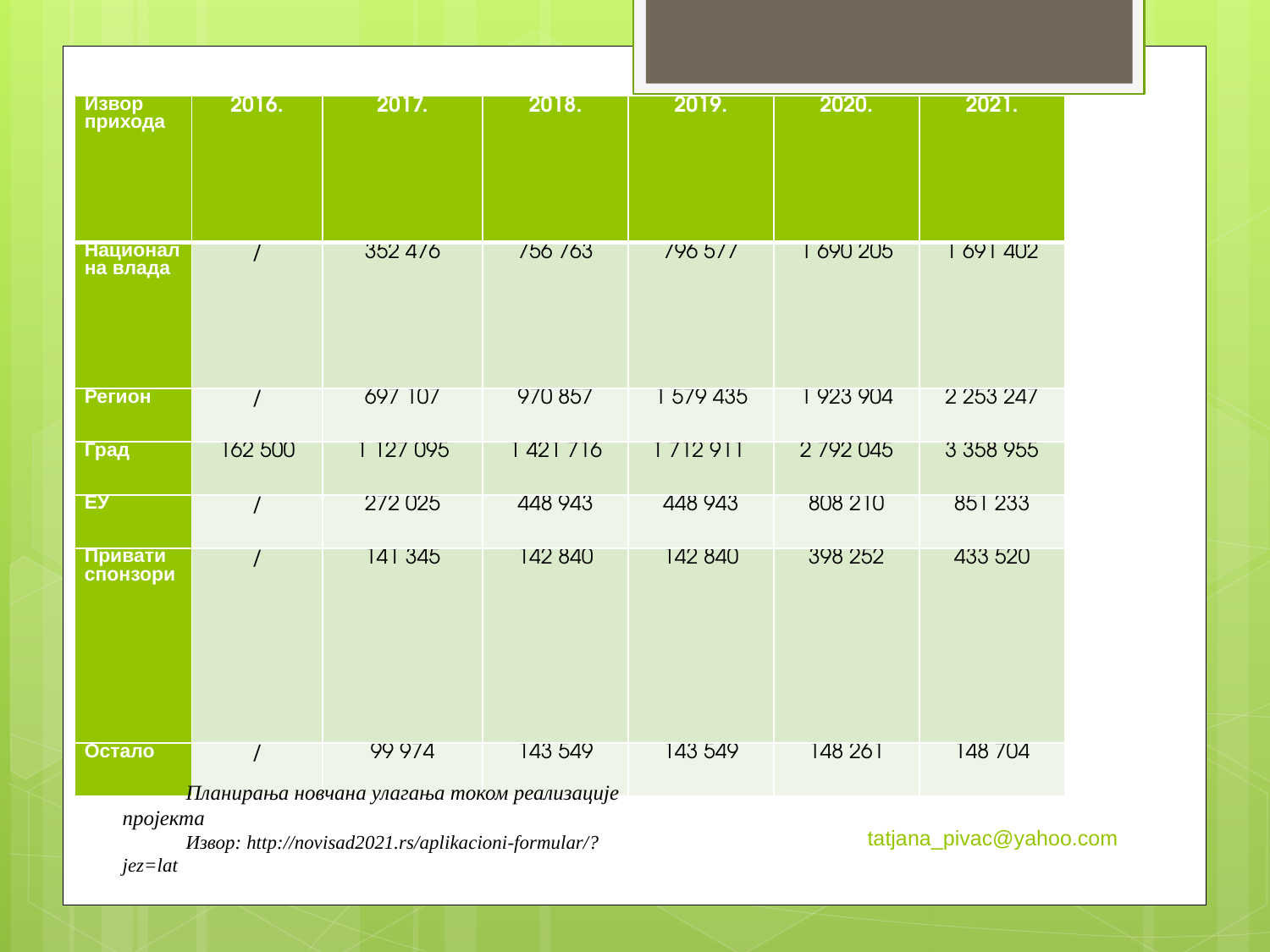

| Извор прихода | 2016. | 2017. | 2018. | 2019. | 2020. | 2021. |
| --- | --- | --- | --- | --- | --- | --- |
| Национална влада | / | 352 476 | 756 763 | 796 577 | 1 690 205 | 1 691 402 |
| Регион | / | 697 107 | 970 857 | 1 579 435 | 1 923 904 | 2 253 247 |
| Град | 162 500 | 1 127 095 | 1 421 716 | 1 712 911 | 2 792 045 | 3 358 955 |
| ЕУ | / | 272 025 | 448 943 | 448 943 | 808 210 | 851 233 |
| Привати спонзори | / | 141 345 | 142 840 | 142 840 | 398 252 | 433 520 |
| Остало | / | 99 974 | 143 549 | 143 549 | 148 261 | 148 704 |
Планирања новчана улагања током реализације пројекта
Извор: http://novisad2021.rs/aplikacioni-formular/?jez=lat
tatjana_pivac@yahoo.com